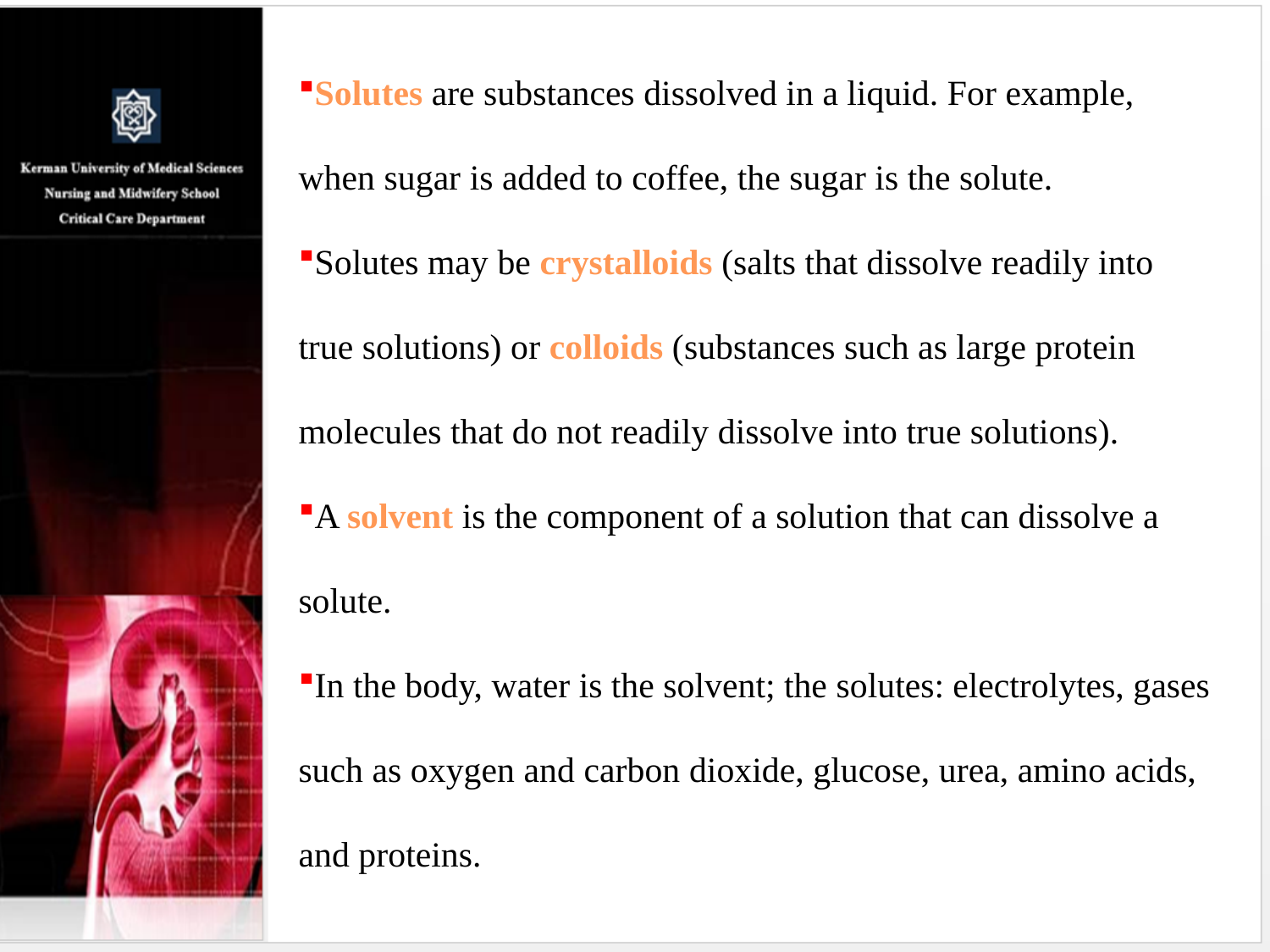

Solutes are substances dissolved in a liquid. For example, when sugar is added to coffee, the sugar is the solute.
Solutes may be crystalloids (salts that dissolve readily into true solutions) or colloids (substances such as large protein molecules that do not readily dissolve into true solutions).
A solvent is the component of a solution that can dissolve a solute.
In the body, water is the solvent; the solutes: electrolytes, gases such as oxygen and carbon dioxide, glucose, urea, amino acids, and proteins.